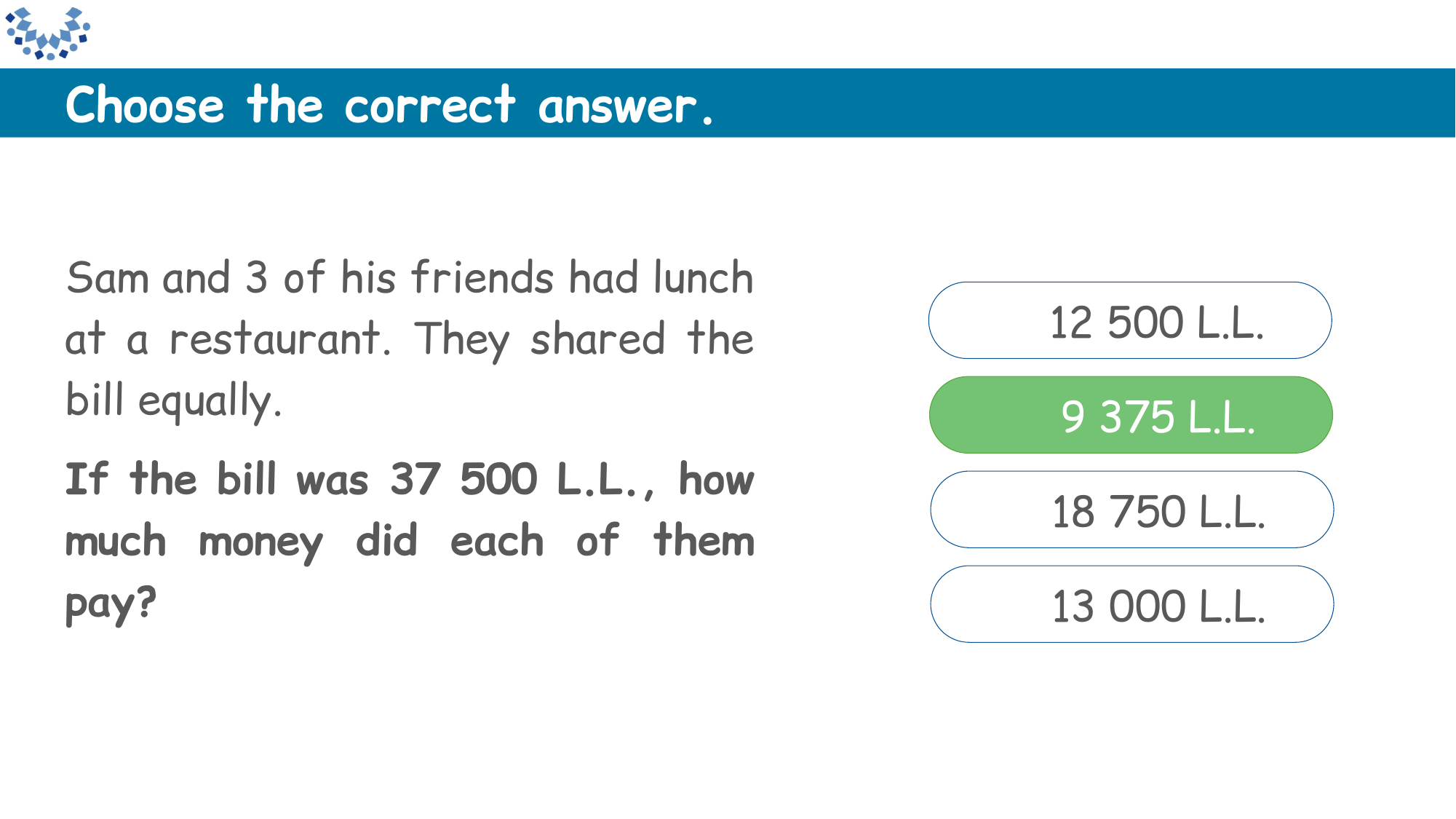

Choose the correct answer.
Sam and 3 of his friends had lunch at a restaurant. They shared the bill equally.
If the bill was 37 500 L.L., how much money did each of them pay?

12 500 L.L.
9 375 L.L.
18 750 L.L.
13 000 L.L.